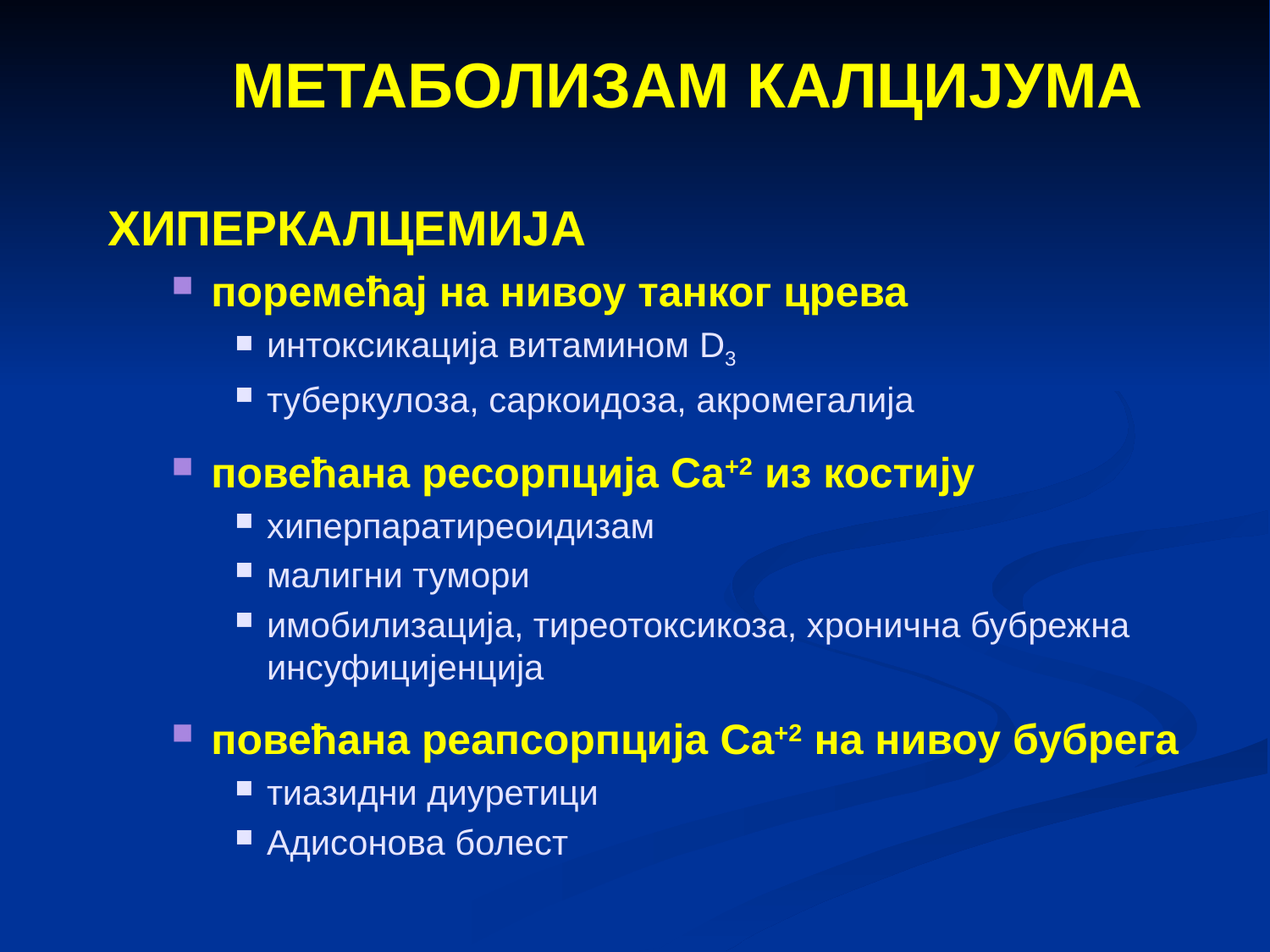

МЕТАБОЛИЗАМ КАЛЦИЈУМА
ХИПЕРКАЛЦЕМИЈА
поремећај на нивоу танког црева
интоксикација витамином D3
туберкулоза, саркоидоза, акромегалија

повећана ресорпција Ca+2 из костију
хиперпаратиреоидизам
малигни тумори
имобилизација, тиреотоксикоза, хронична бубрежна инсуфицијенција

повећана реапсорпција Ca+2 на нивоу бубрега
тиазидни диуретици
Адисонова болест